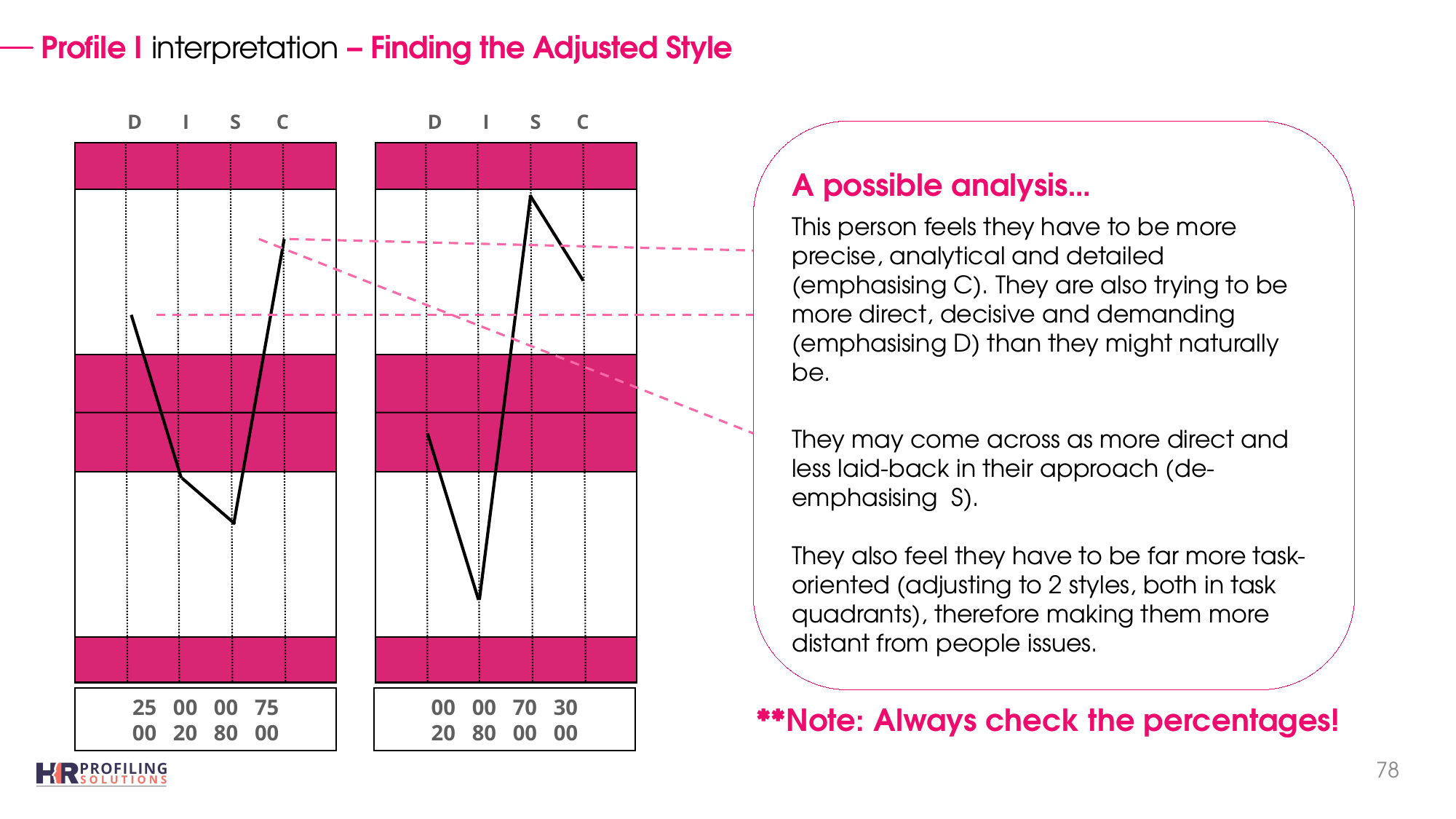

# Profile I interpretation – Finding the Adjusted Style

   D        I        S       C

25   00   00   75
00   20   80   00
   D        I        S       C

00   00   70   30
20   80   00   00
A possible analysis…
This person feels they have to be more precise, analytical and detailed (emphasising C). They are also trying to be more direct, decisive and demanding (emphasising D) than they might naturally be.
They may come across as more direct and less laid-back in their approach (de-emphasising  S).
They also feel they have to be far more task- oriented (adjusting to 2 styles, both in task quadrants), therefore making them more distant from people issues.

**Note: Always check the percentages!
78